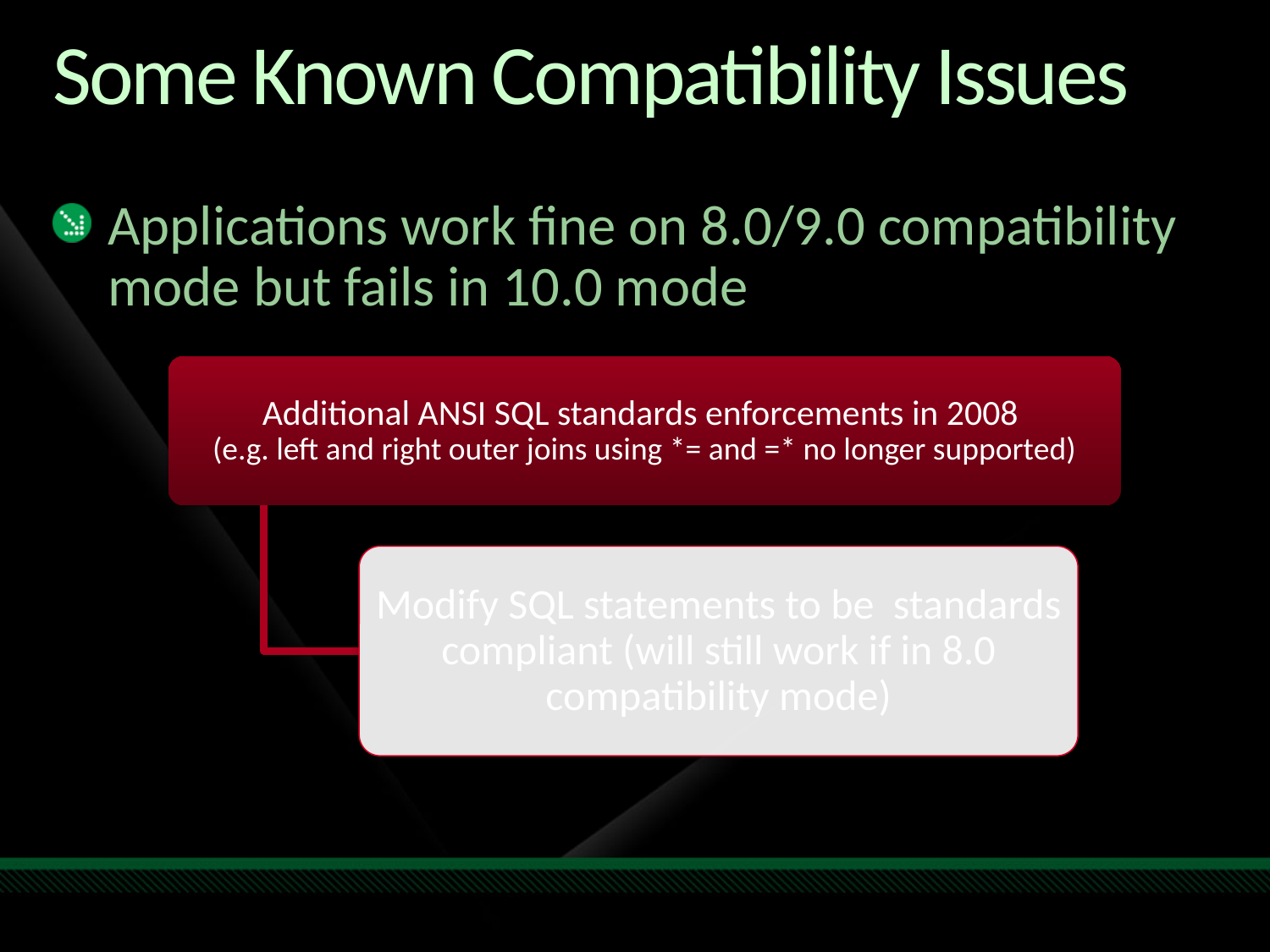

# Some Known Compatibility Issues
Applications work fine on 8.0/9.0 compatibility mode but fails in 10.0 mode

Additional ANSI SQL standards enforcements in 2008
(e.g. left and right outer joins using *= and =* no longer supported)
Modify SQL statements to be  standards compliant (will still work if in 8.0 compatibility mode)